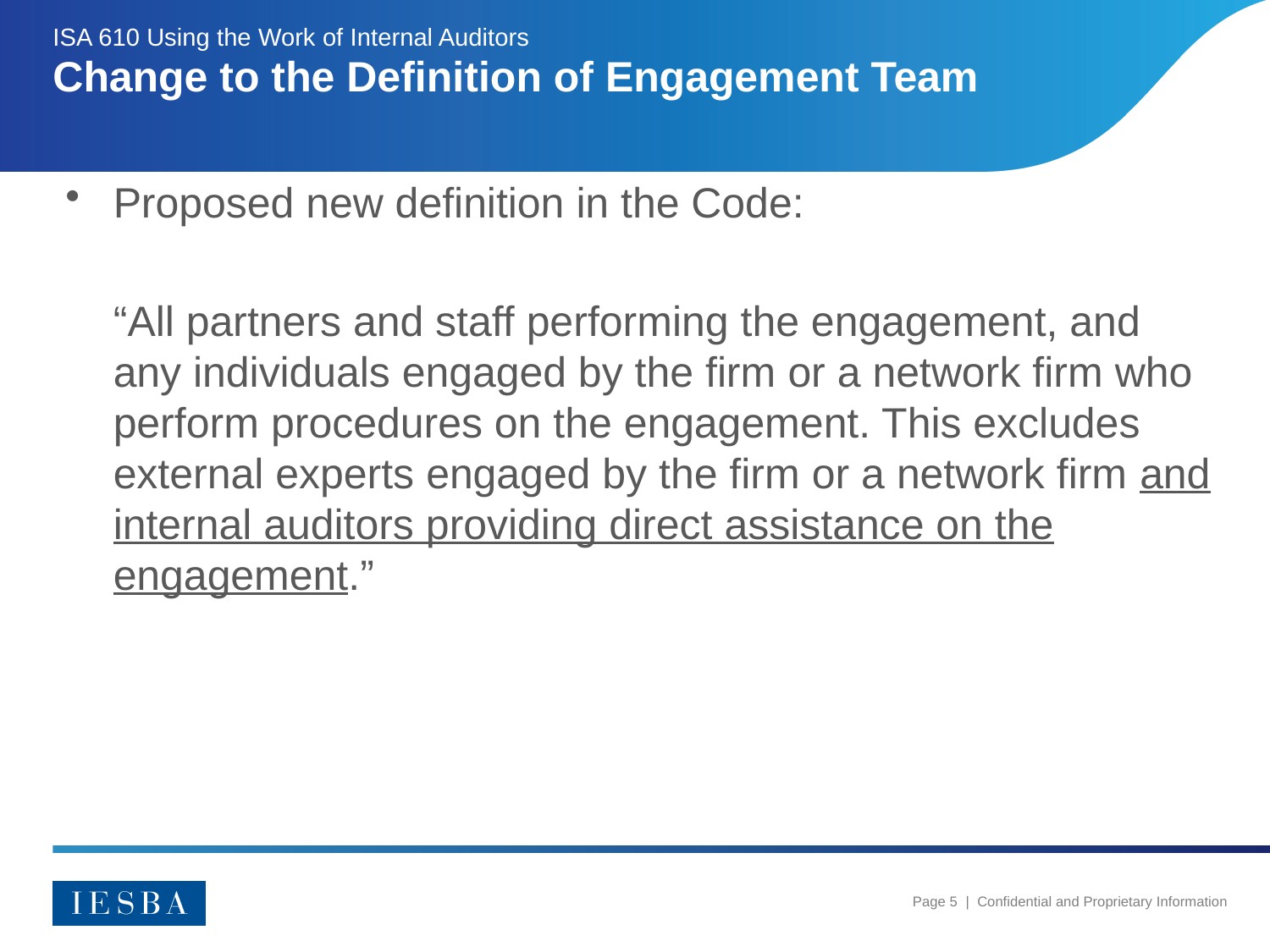

ISA 610 Using the Work of Internal Auditors

# Change to the Definition of Engagement Team
Proposed new definition in the Code:

	“All partners and staff performing the engagement, and any individuals engaged by the firm or a network firm who perform procedures on the engagement. This excludes external experts engaged by the firm or a network firm and internal auditors providing direct assistance on the engagement.”